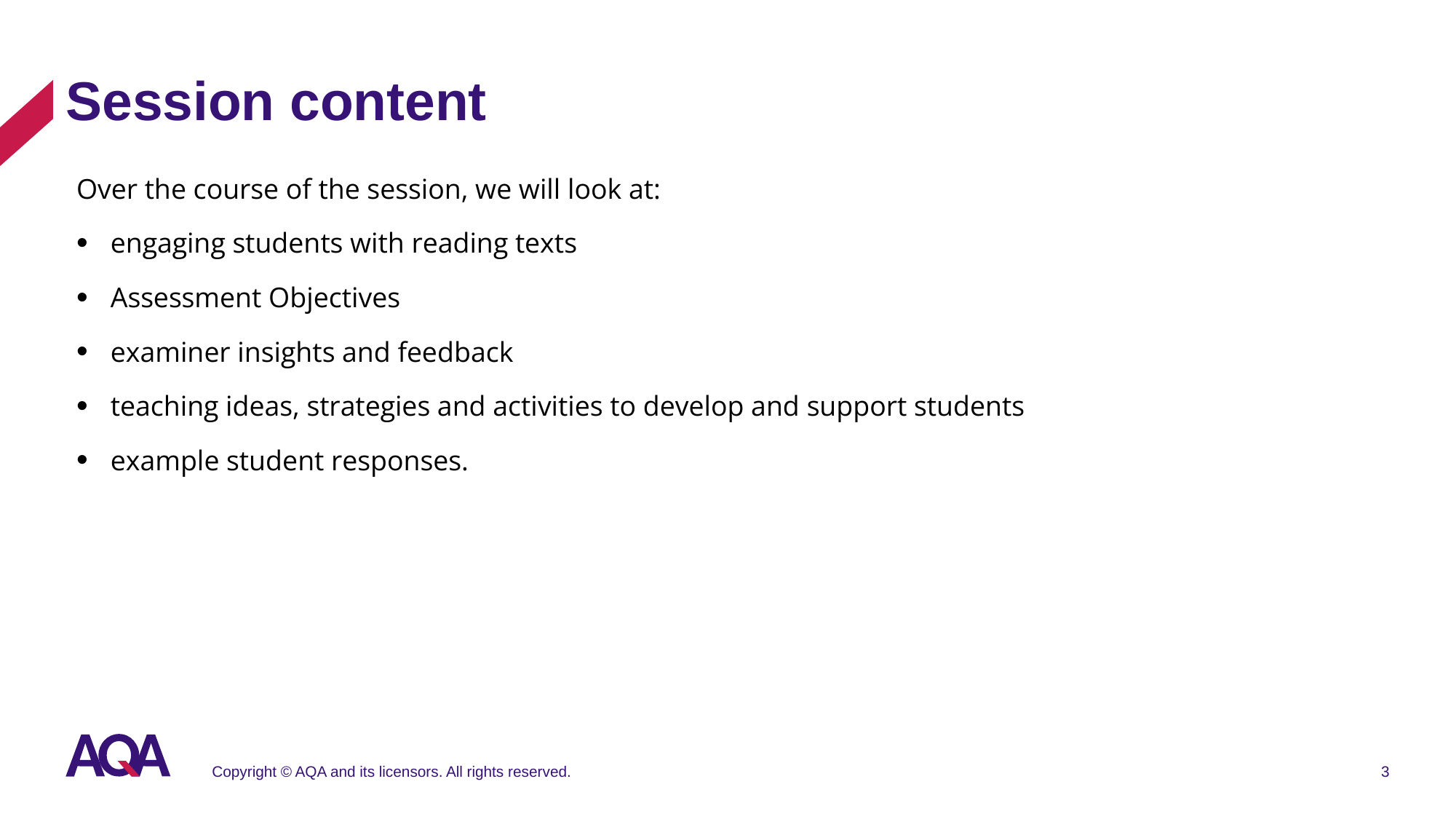

# Session content
Over the course of the session, we will look at:
engaging students with reading texts
Assessment Objectives
examiner insights and feedback
teaching ideas, strategies and activities to develop and support students
example student responses.

Copyright © AQA and its licensors. All rights reserved.
3